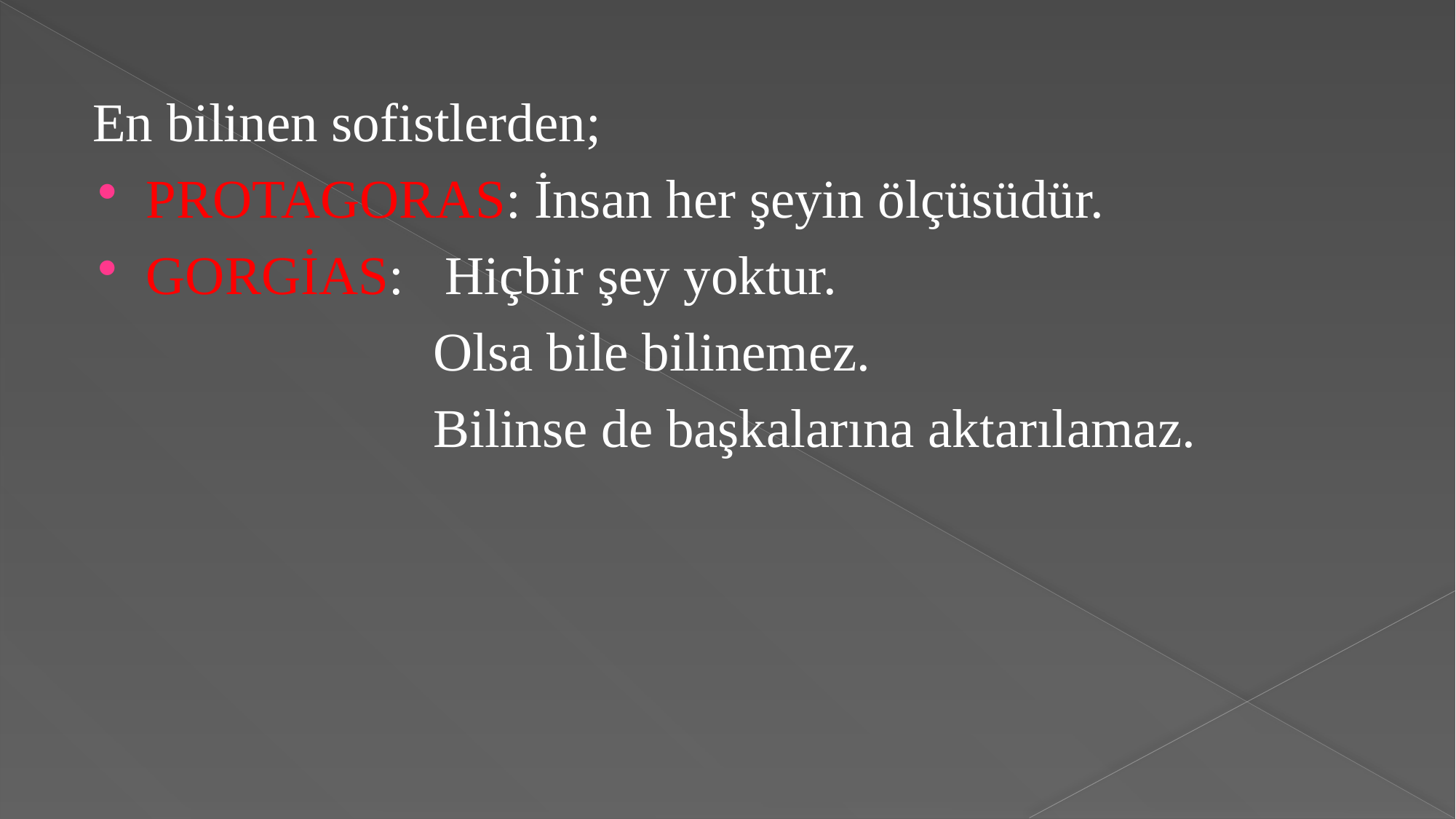

En bilinen sofistlerden;
PROTAGORAS: İnsan her şeyin ölçüsüdür.
GORGİAS:   Hiçbir şey yoktur.
                         Olsa bile bilinemez.
                         Bilinse de başkalarına aktarılamaz.